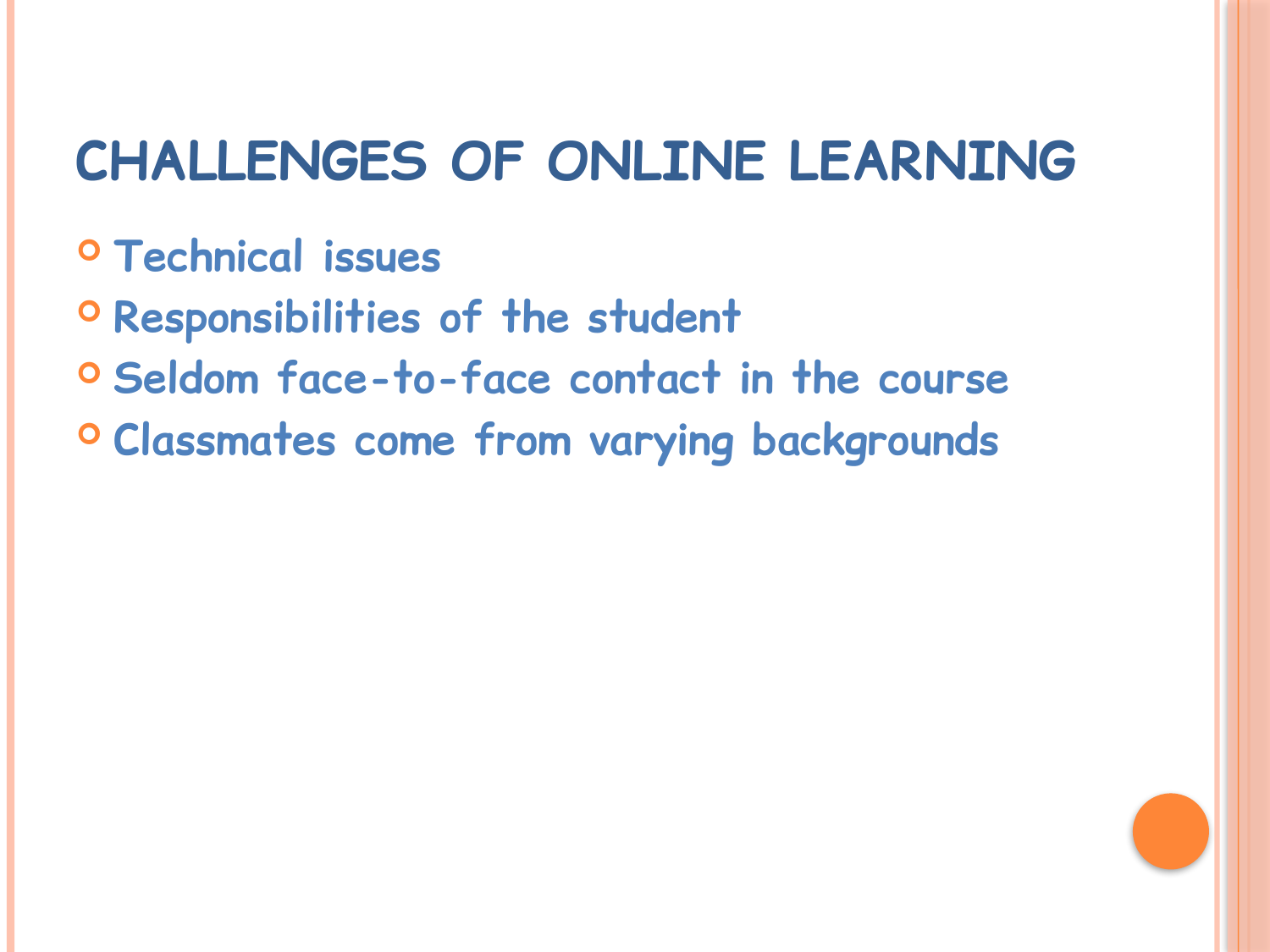

# Challenges of Online Learning
Technical issues
Responsibilities of the student
Seldom face-to-face contact in the course
Classmates come from varying backgrounds